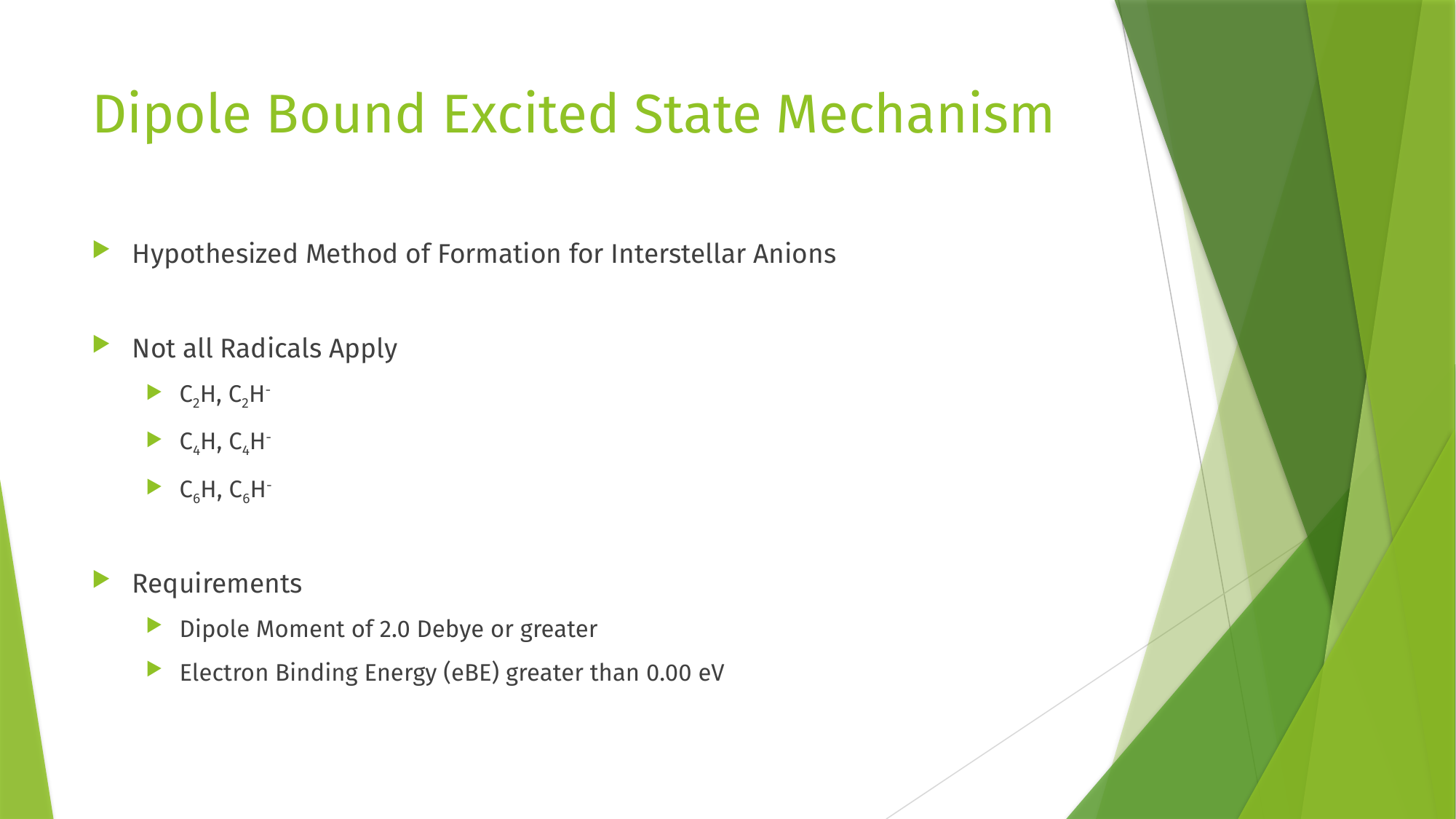

# Dipole Bound Excited State Mechanism
Hypothesized Method of Formation for Interstellar Anions

Not all Radicals Apply
C2H, C2H-
C4H, C4H-
C6H, C6H-

Requirements
Dipole Moment of 2.0 Debye or greater
Electron Binding Energy (eBE) greater than 0.00 eV